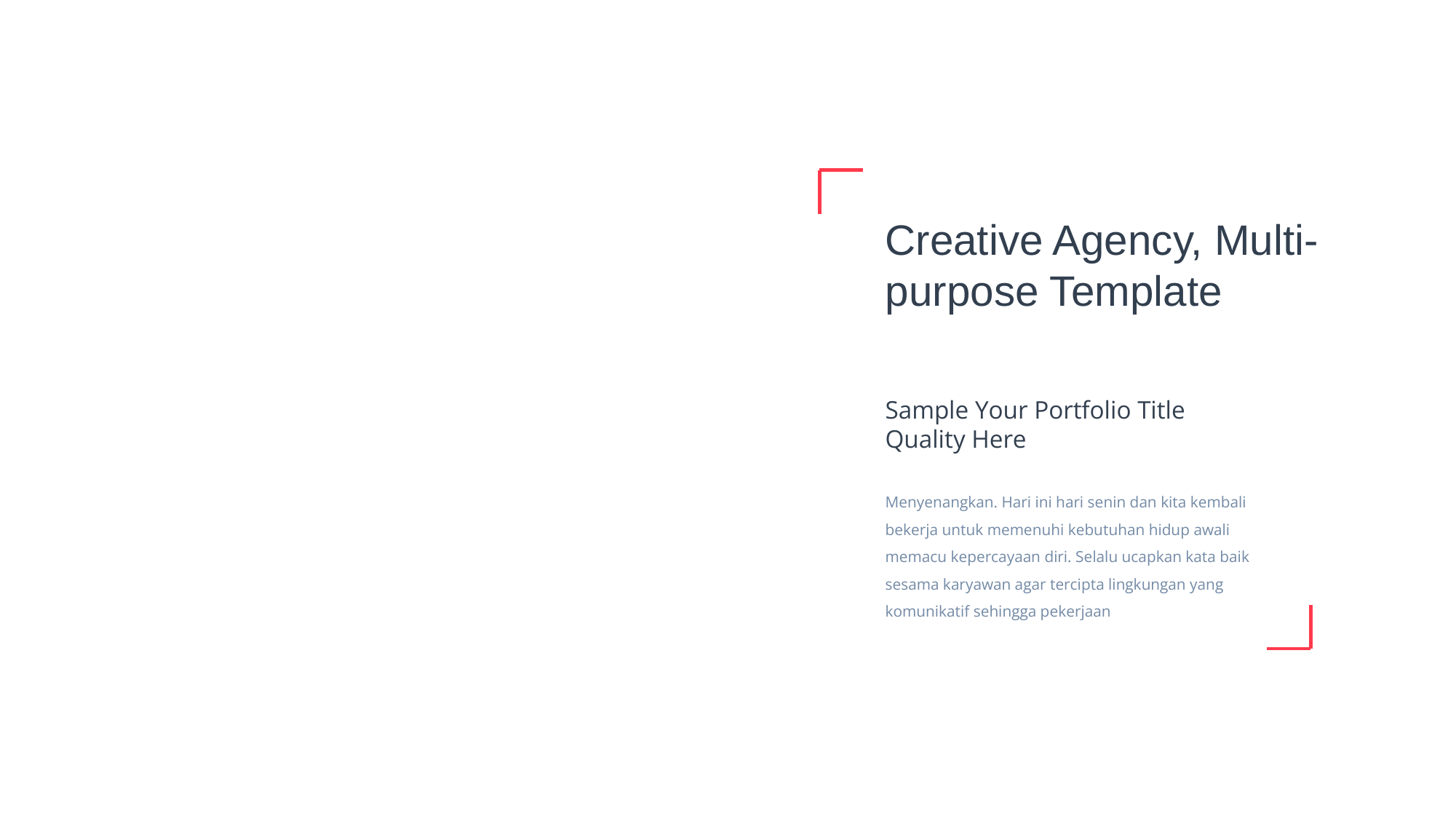

Creative Agency, Multi-purpose Template
Sample Your Portfolio Title Quality Here
Menyenangkan. Hari ini hari senin dan kita kembali bekerja untuk memenuhi kebutuhan hidup awali memacu kepercayaan diri. Selalu ucapkan kata baik sesama karyawan agar tercipta lingkungan yang komunikatif sehingga pekerjaan